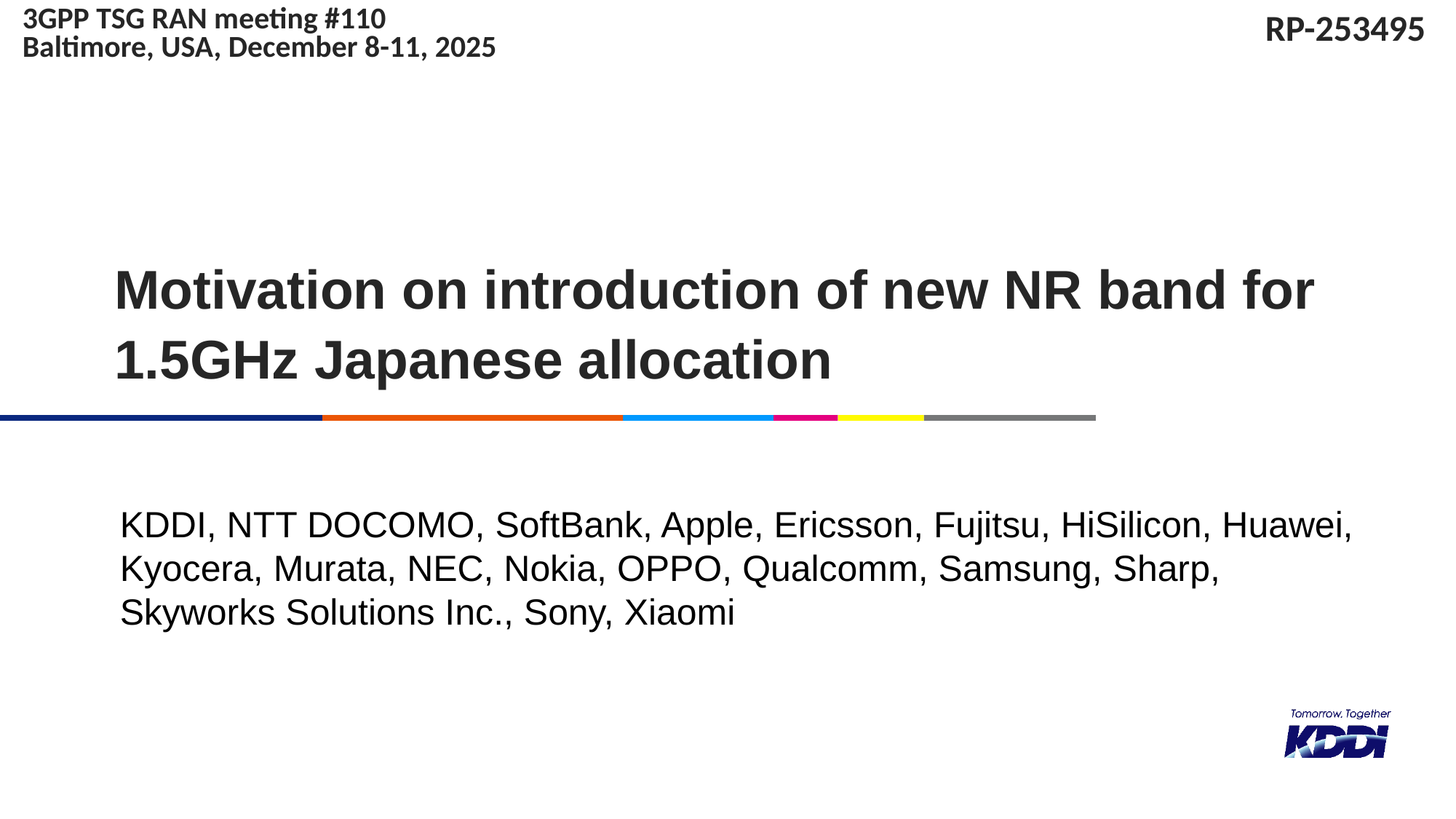

RP-253495
3GPP TSG RAN meeting #110
Baltimore, USA, December 8-11, 2025

# Motivation on introduction of new NR band for 1.5GHz Japanese allocation
KDDI, NTT DOCOMO, SoftBank, Apple, Ericsson, Fujitsu, HiSilicon, Huawei, Kyocera, Murata, NEC, Nokia, OPPO, Qualcomm, Samsung, Sharp, Skyworks Solutions Inc., Sony, Xiaomi